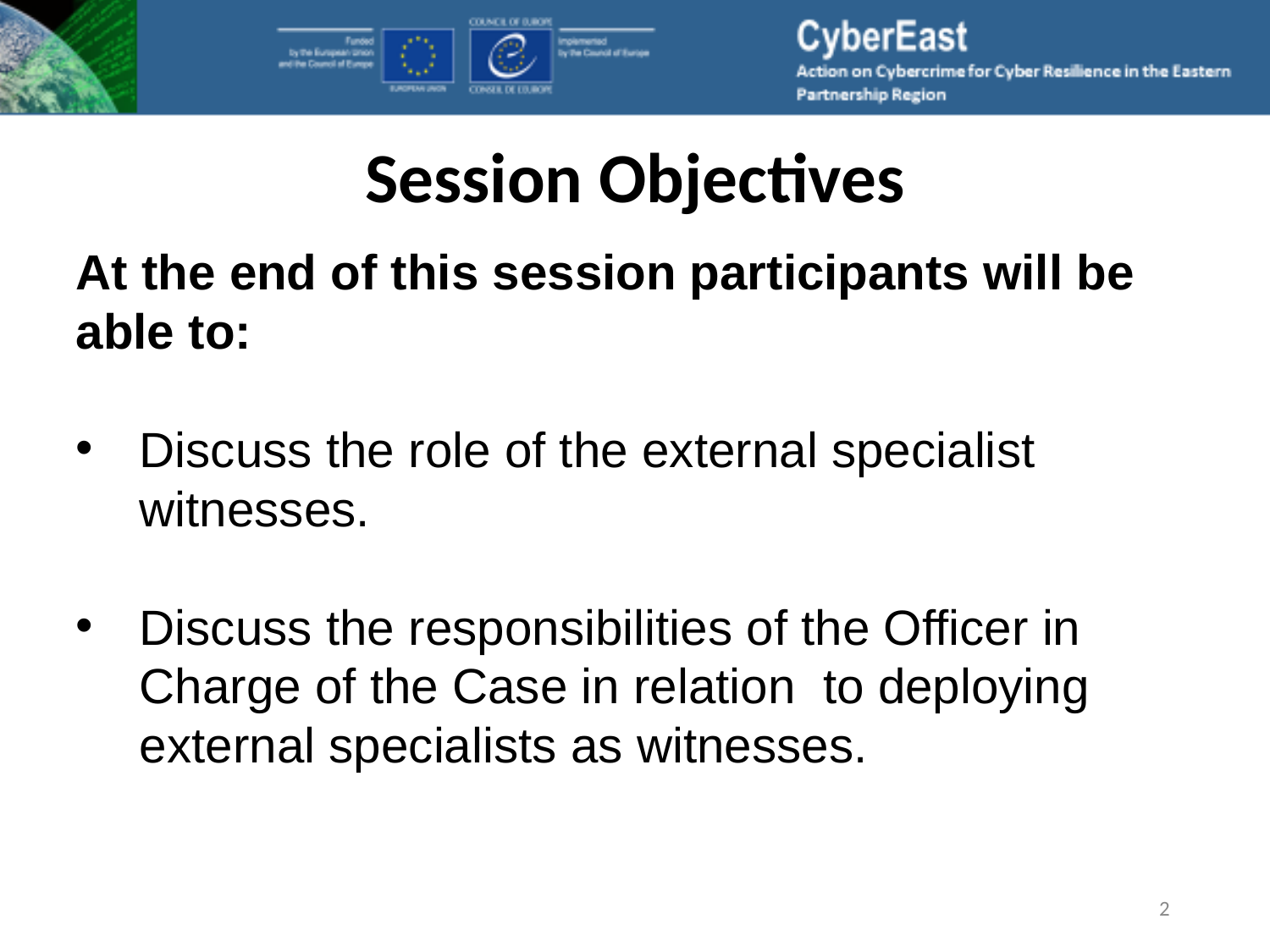

# Session Objectives
At the end of this session participants will be able to:

Discuss the role of the external specialist witnesses.

Discuss the responsibilities of the Officer in Charge of the Case in relation  to deploying external specialists as witnesses.
2